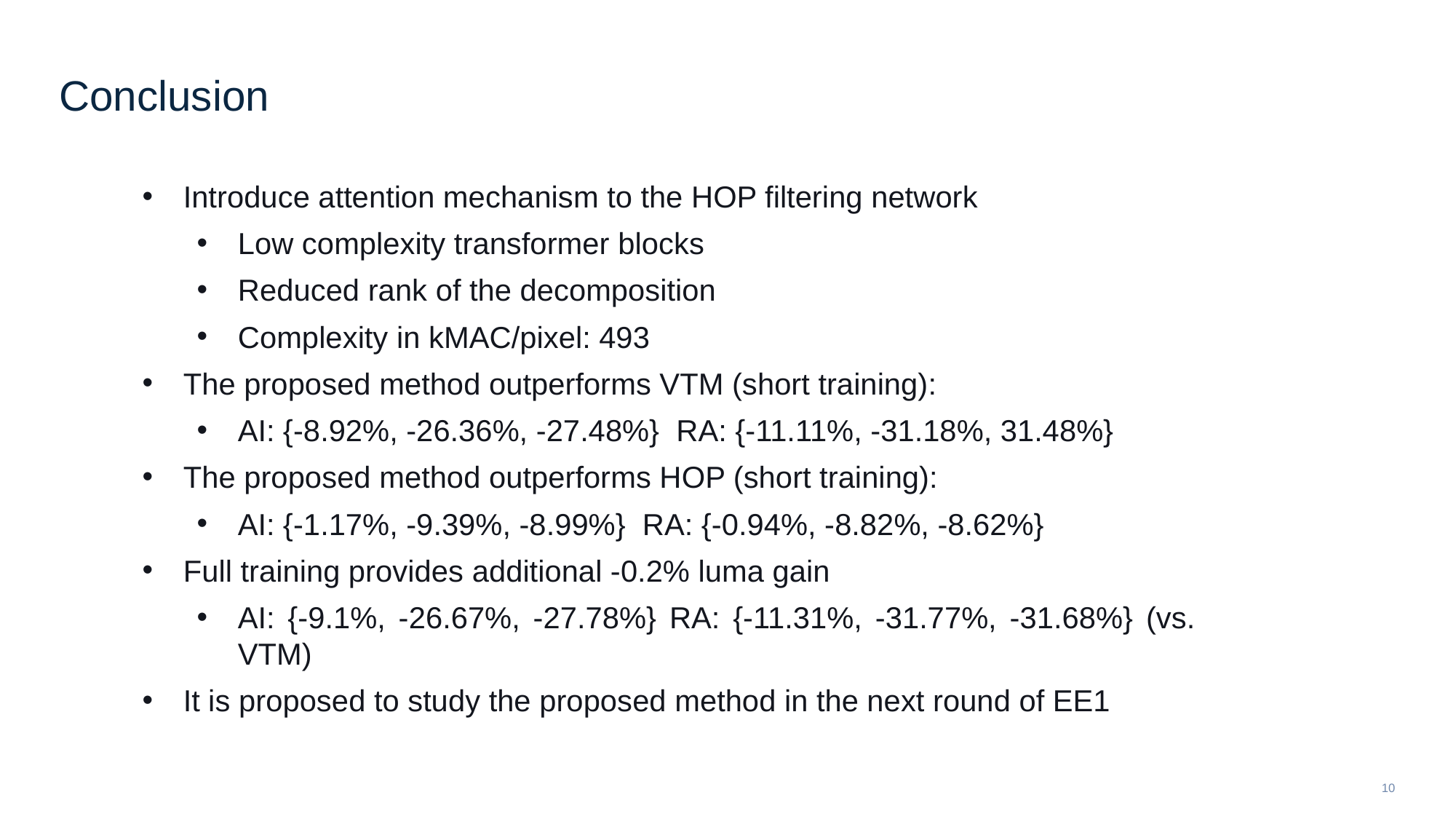

# Conclusion
Introduce attention mechanism to the HOP filtering network
Low complexity transformer blocks
Reduced rank of the decomposition
Complexity in kMAC/pixel: 493
The proposed method outperforms VTM (short training):
AI: {-8.92%, -26.36%, -27.48%}  RA: {-11.11%, -31.18%, 31.48%}
The proposed method outperforms HOP (short training):
AI: {-1.17%, -9.39%, -8.99%}  RA: {-0.94%, -8.82%, -8.62%}
Full training provides additional -0.2% luma gain
AI: {-9.1%, -26.67%, -27.78%} RA: {-11.31%, -31.77%, -31.68%} (vs. VTM)
It is proposed to study the proposed method in the next round of EE1